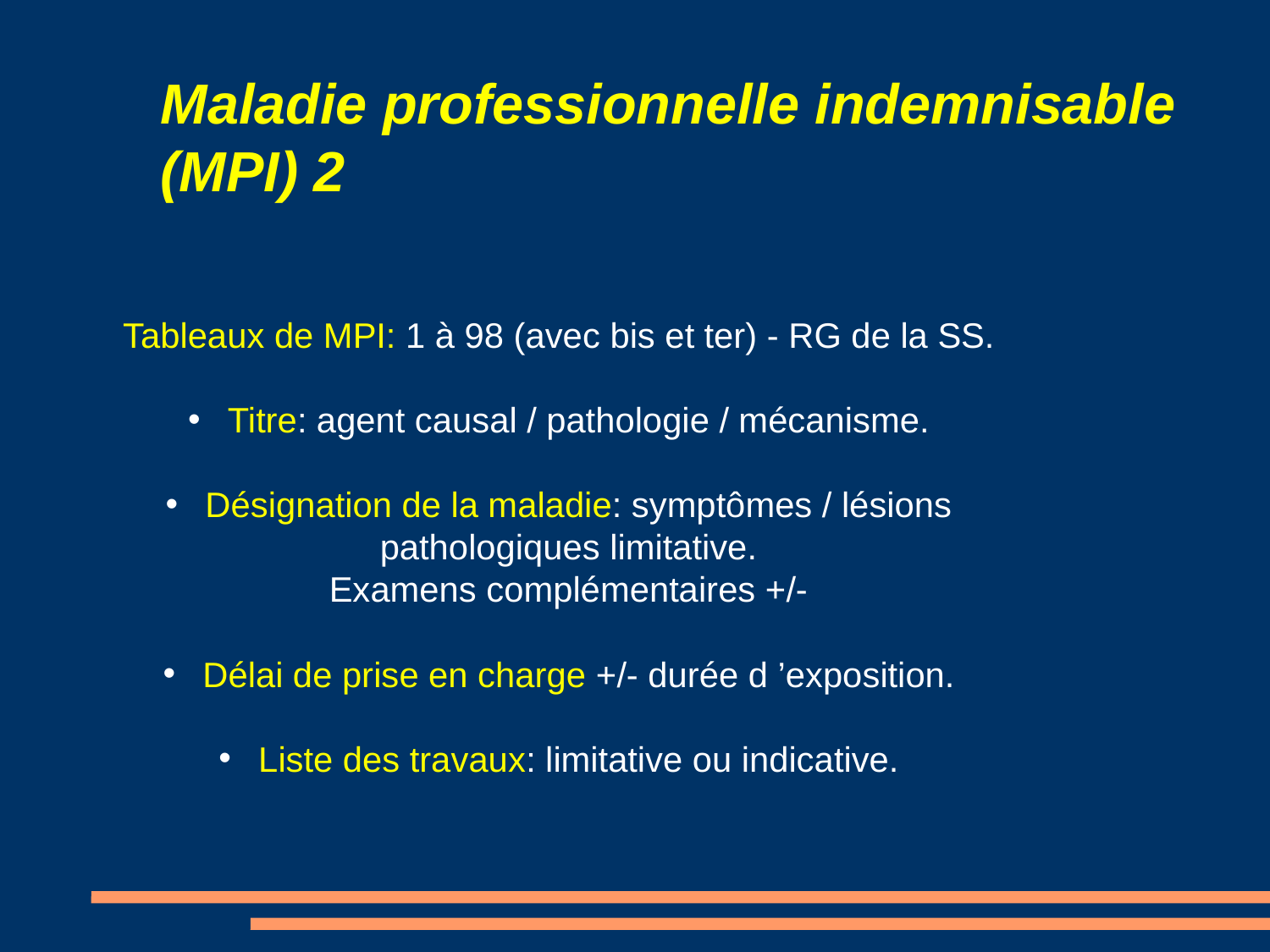

# Maladie professionnelle indemnisable (MPI) 2
Tableaux de MPI: 1 à 98 (avec bis et ter) - RG de la SS.

 Titre: agent causal / pathologie / mécanisme.

 Désignation de la maladie: symptômes / lésions
  pathologiques limitative.
  Examens complémentaires +/-

 Délai de prise en charge +/- durée d ’exposition.

 Liste des travaux: limitative ou indicative.